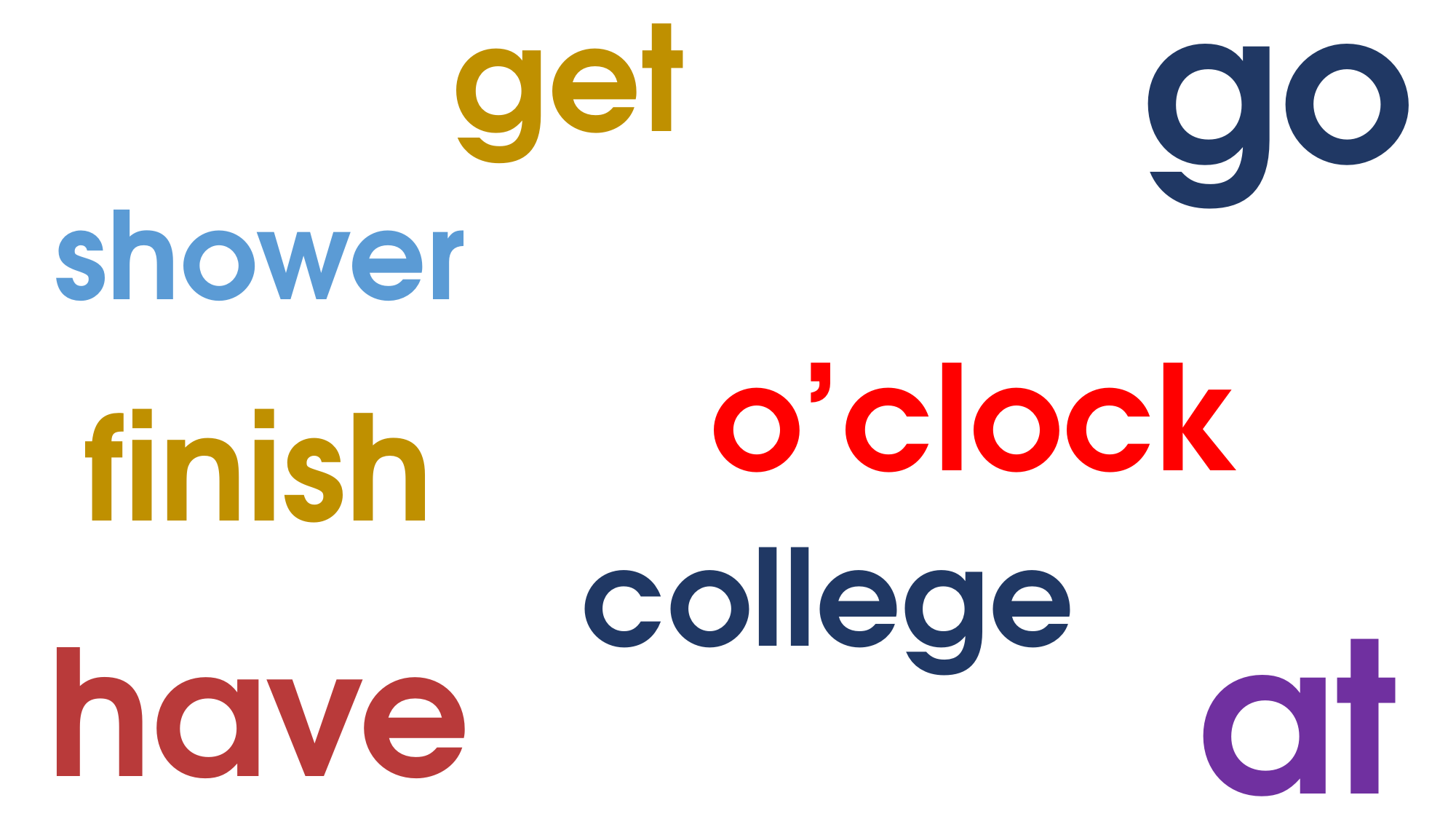

go
get
shower
o’clock
finish
college
at
have